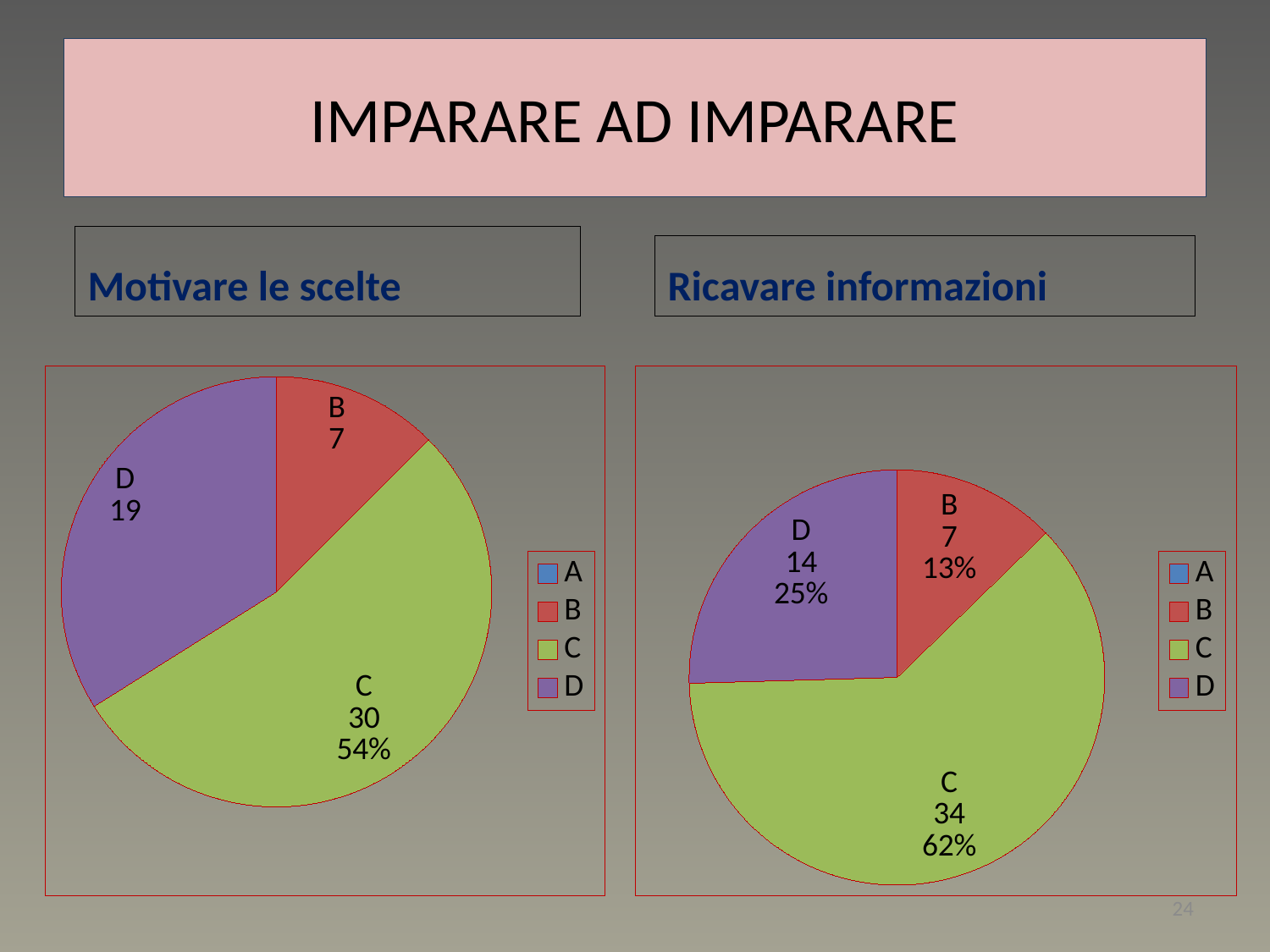

# IMPARARE AD IMPARARE
Motivare le scelte
Ricavare informazioni

### Chart

| Category | Vendite |
|---|---|
| A | 0.0 |
| B | 7.0 |
| C | 30.0 |
| D | 19.0 |

### Chart

| Category | Vendite |
|---|---|
| A | 0.0 |
| B | 7.0 |
| C | 34.0 |
| D | 14.0 |
24